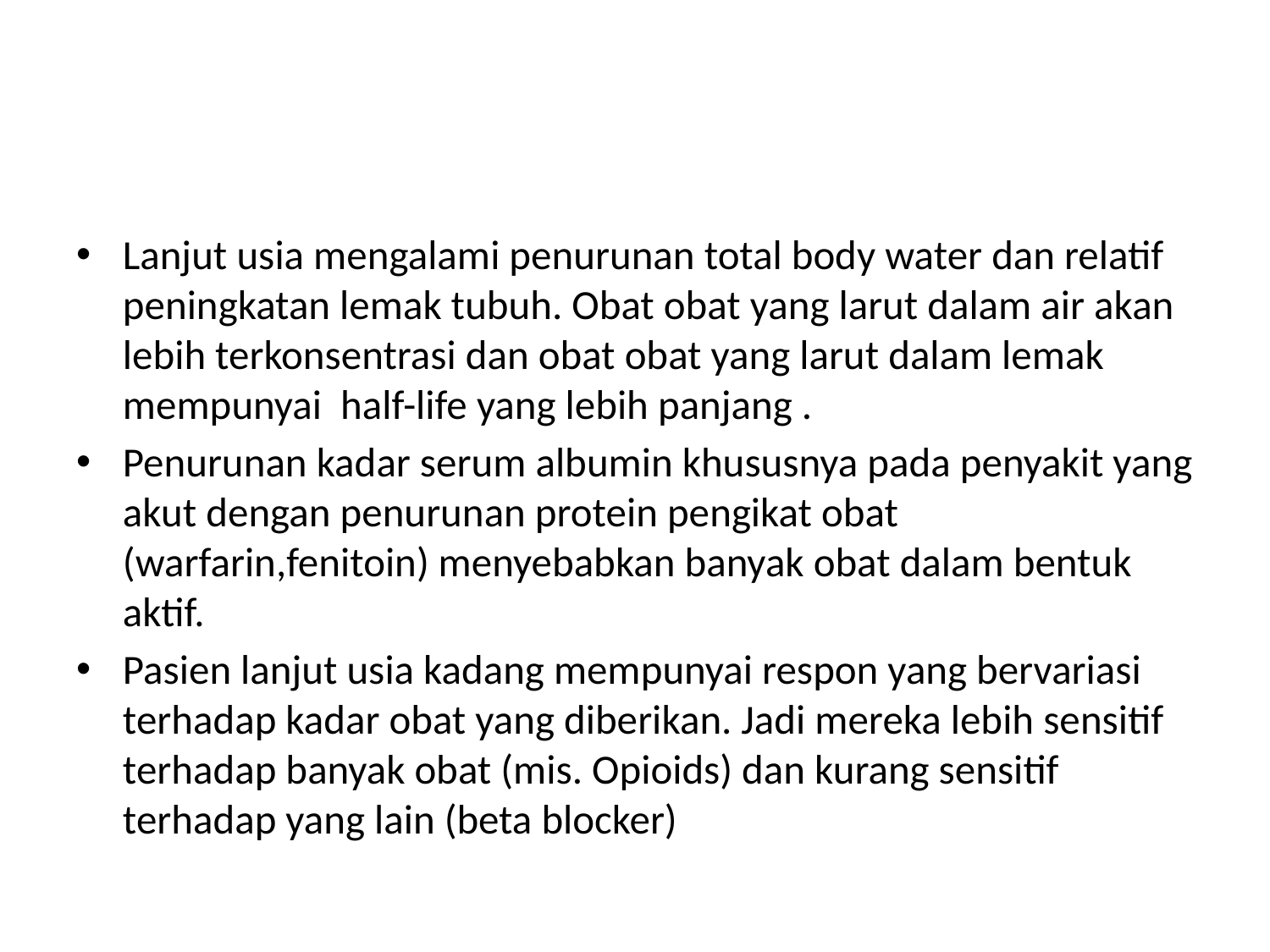

#
Lanjut usia mengalami penurunan total body water dan relatif peningkatan lemak tubuh. Obat obat yang larut dalam air akan lebih terkonsentrasi dan obat obat yang larut dalam lemak mempunyai  half-life yang lebih panjang .
Penurunan kadar serum albumin khususnya pada penyakit yang akut dengan penurunan protein pengikat obat (warfarin,fenitoin) menyebabkan banyak obat dalam bentuk aktif.
Pasien lanjut usia kadang mempunyai respon yang bervariasi terhadap kadar obat yang diberikan. Jadi mereka lebih sensitif terhadap banyak obat (mis. Opioids) dan kurang sensitif terhadap yang lain (beta blocker)